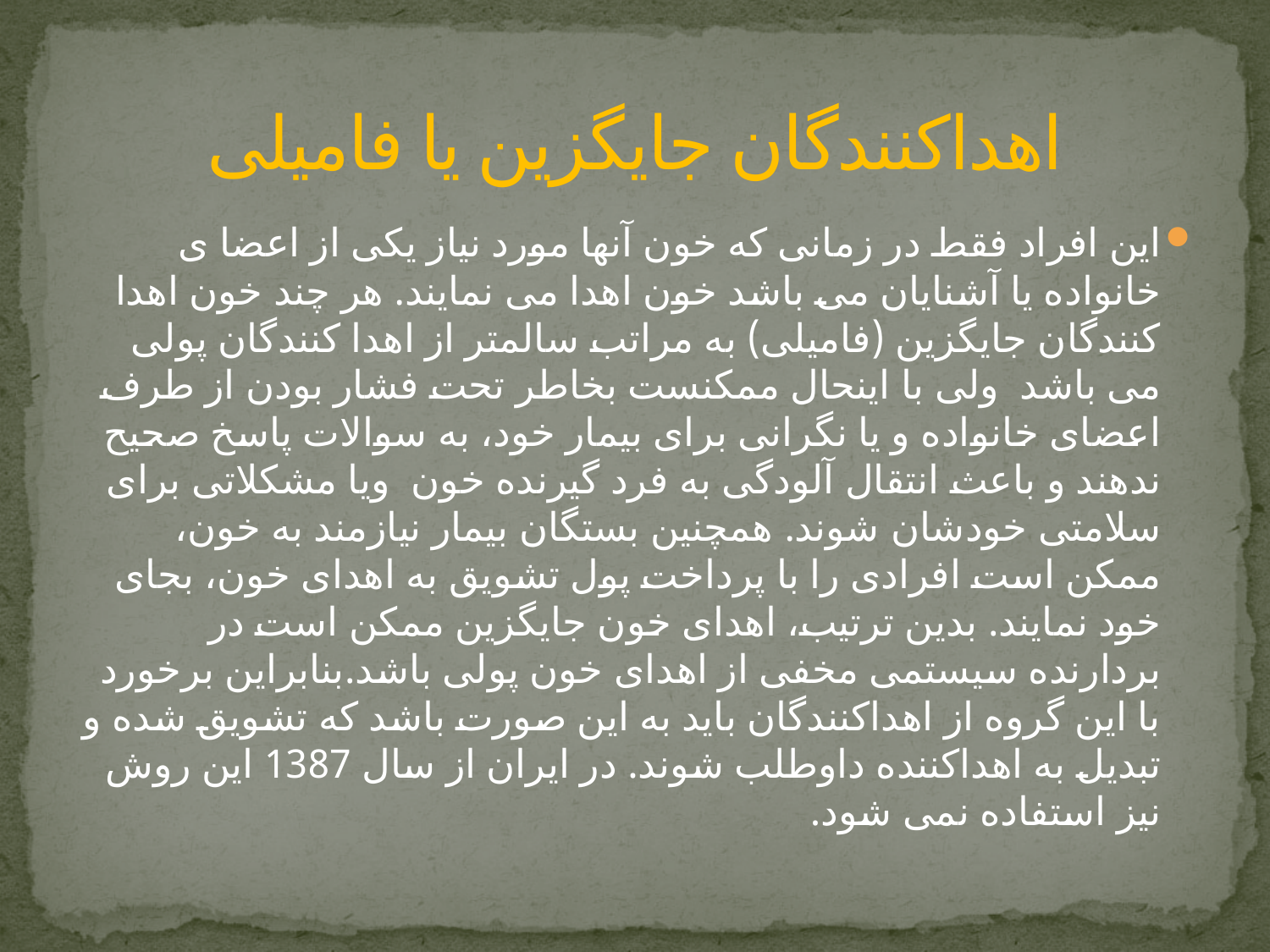

# اهداکنندگان جایگزین یا فامیلی
این افراد فقط در زمانی که خون آنها مورد نیاز یکی از اعضا ی خانواده یا آشنایان می باشد خون اهدا می نمایند. هر چند خون اهدا کنندگان جایگزین (فامیلی) به مراتب سالمتر از اهدا کنندگان پولی می باشد  ولی با اینحال ممکنست بخاطر تحت فشار بودن از طرف اعضای خانواده و یا نگرانی برای بیمار خود، به سوالات پاسخ صحیح ندهند و باعث انتقال آلودگی به فرد گیرنده خون  ویا مشکلاتی برای سلامتی خودشان شوند. همچنین بستگان بیمار نیازمند به خون، ممکن است افرادی را با پرداخت پول تشویق به اهدای خون، بجای خود نمایند. بدین ترتیب، اهدای خون جایگزین ممکن است در بردارنده سیستمی مخفی از اهدای خون پولی باشد.بنابراین برخورد با این گروه از اهداکنندگان باید به این صورت باشد که تشویق شده و تبدیل به اهداکننده داوطلب شوند. در ایران از سال 1387 این روش نیز استفاده نمی شود.